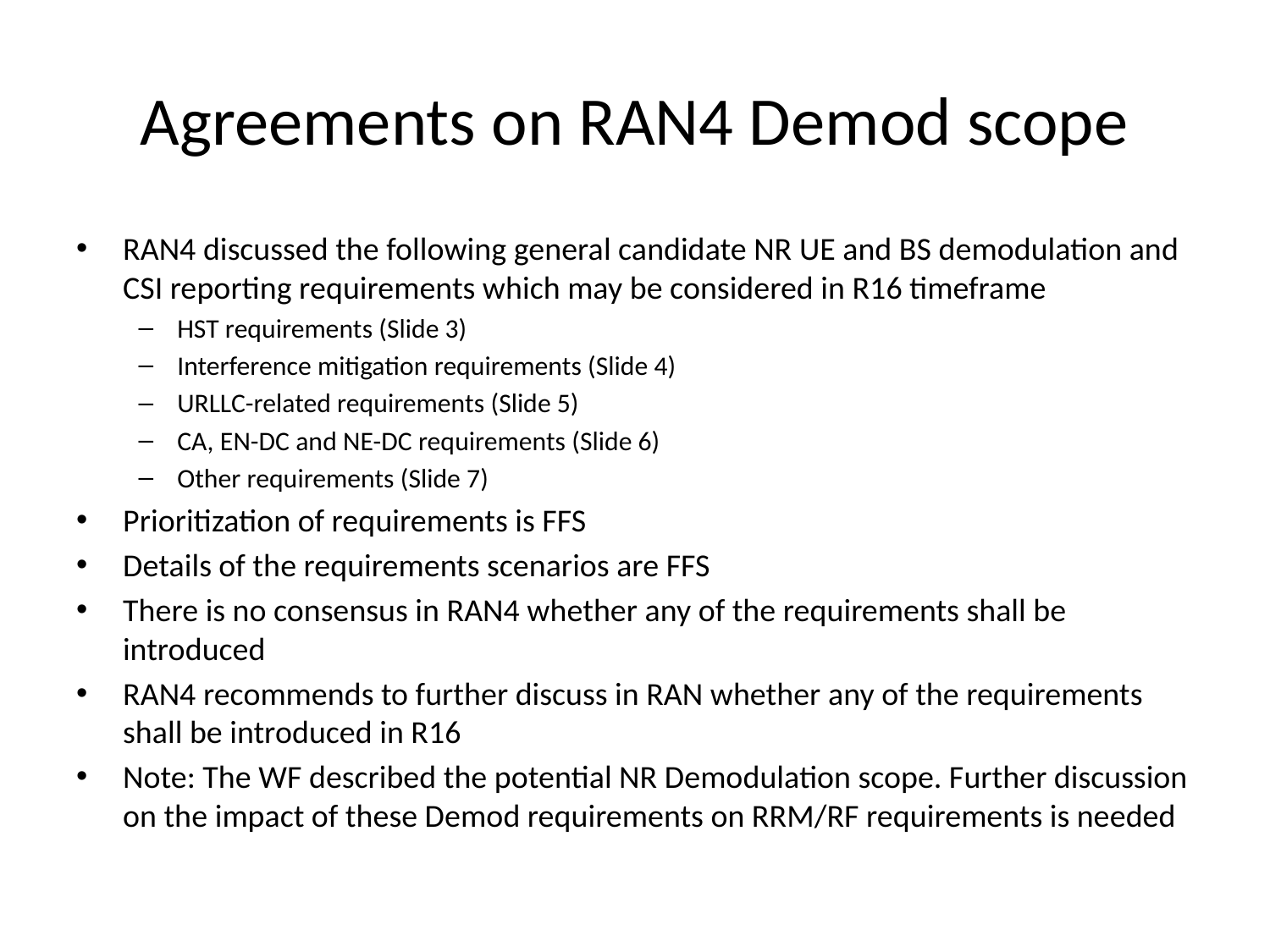

# Agreements on RAN4 Demod scope
RAN4 discussed the following general candidate NR UE and BS demodulation and CSI reporting requirements which may be considered in R16 timeframe
HST requirements (Slide 3)
Interference mitigation requirements (Slide 4)
URLLC-related requirements (Slide 5)
CA, EN-DC and NE-DC requirements (Slide 6)
Other requirements (Slide 7)
Prioritization of requirements is FFS
Details of the requirements scenarios are FFS
There is no consensus in RAN4 whether any of the requirements shall be introduced
RAN4 recommends to further discuss in RAN whether any of the requirements shall be introduced in R16
Note: The WF described the potential NR Demodulation scope. Further discussion on the impact of these Demod requirements on RRM/RF requirements is needed